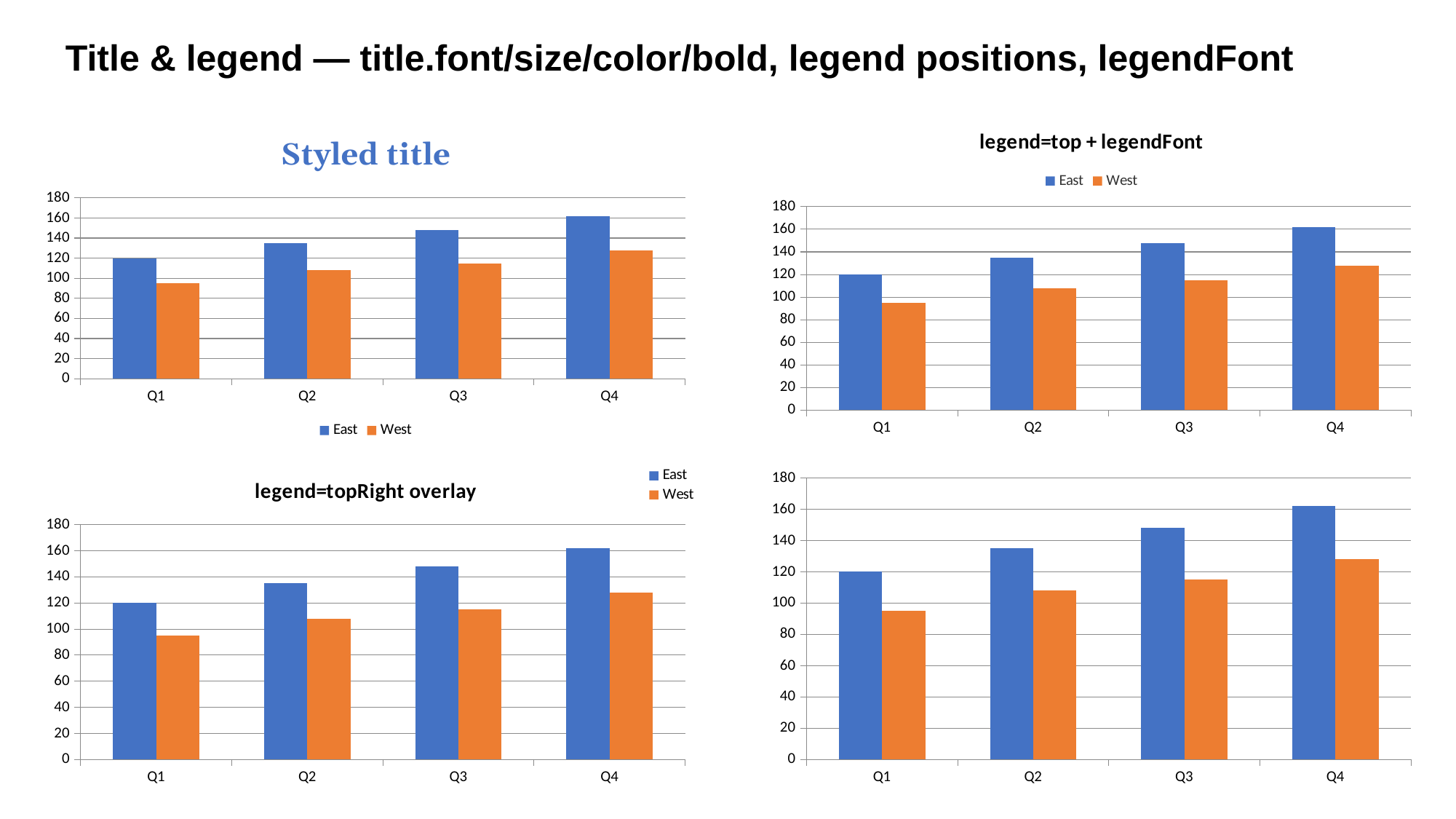

Title & legend — title.font/size/color/bold, legend positions, legendFont

### Chart: Styled title

| Category |  |  |
|---|---|---|
| Q1 | 120.0 | 95.0 |
| Q2 | 135.0 | 108.0 |
| Q3 | 148.0 | 115.0 |
| Q4 | 162.0 | 128.0 |

### Chart: legend=top + legendFont

| Category |  |  |
|---|---|---|
| Q1 | 120.0 | 95.0 |
| Q2 | 135.0 | 108.0 |
| Q3 | 148.0 | 115.0 |
| Q4 | 162.0 | 128.0 |

### Chart: legend=topRight overlay

| Category |  |  |
|---|---|---|
| Q1 | 120.0 | 95.0 |
| Q2 | 135.0 | 108.0 |
| Q3 | 148.0 | 115.0 |
| Q4 | 162.0 | 128.0 |

### Chart

| Category |  |  |
|---|---|---|
| Q1 | 120.0 | 95.0 |
| Q2 | 135.0 | 108.0 |
| Q3 | 148.0 | 115.0 |
| Q4 | 162.0 | 128.0 |